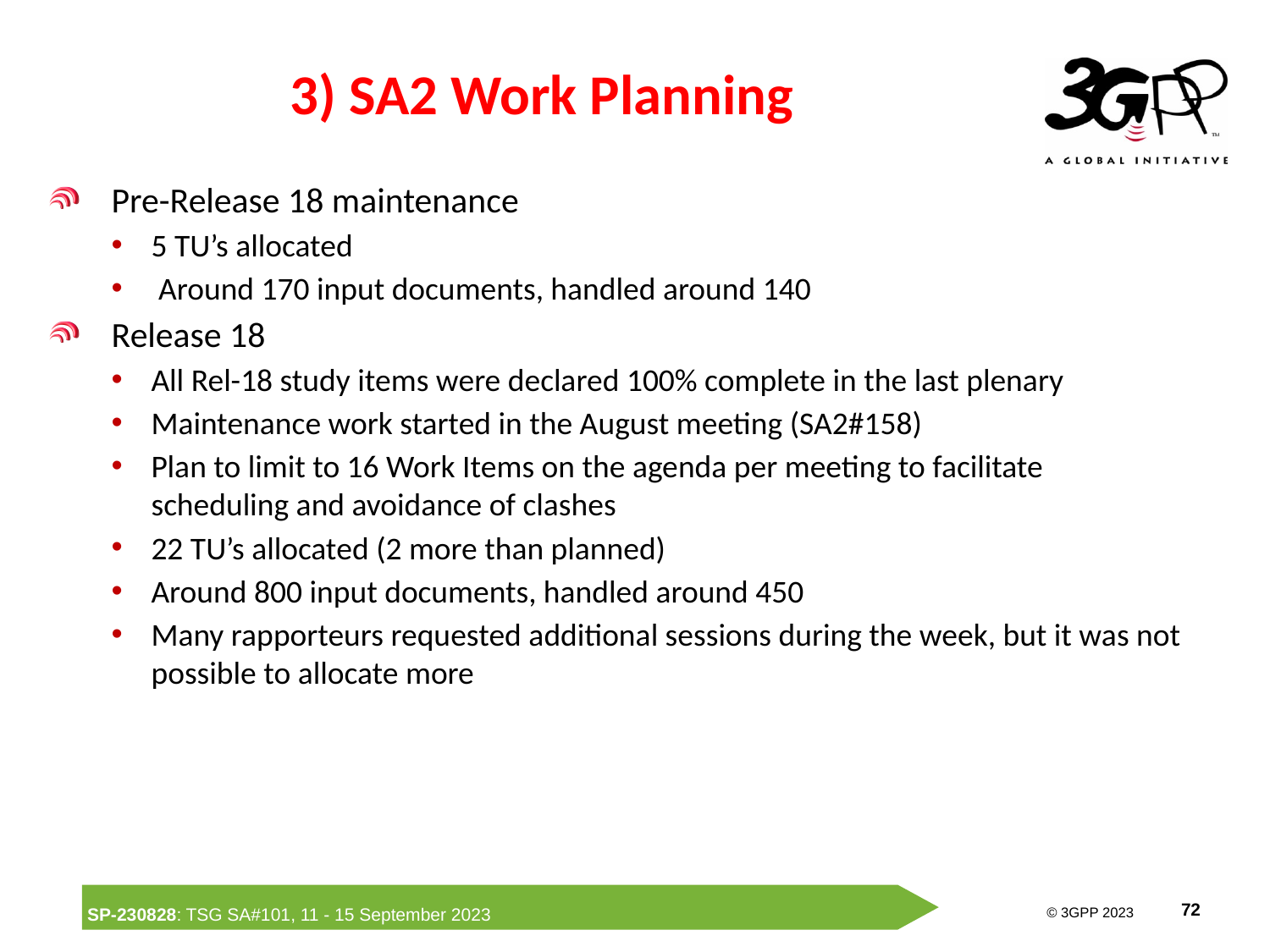

# 3) SA2 Work Planning
Pre-Release 18 maintenance
5 TU’s allocated
 Around 170 input documents, handled around 140
Release 18
All Rel-18 study items were declared 100% complete in the last plenary
Maintenance work started in the August meeting (SA2#158)
Plan to limit to 16 Work Items on the agenda per meeting to facilitate scheduling and avoidance of clashes
22 TU’s allocated (2 more than planned)
Around 800 input documents, handled around 450
Many rapporteurs requested additional sessions during the week, but it was not possible to allocate more